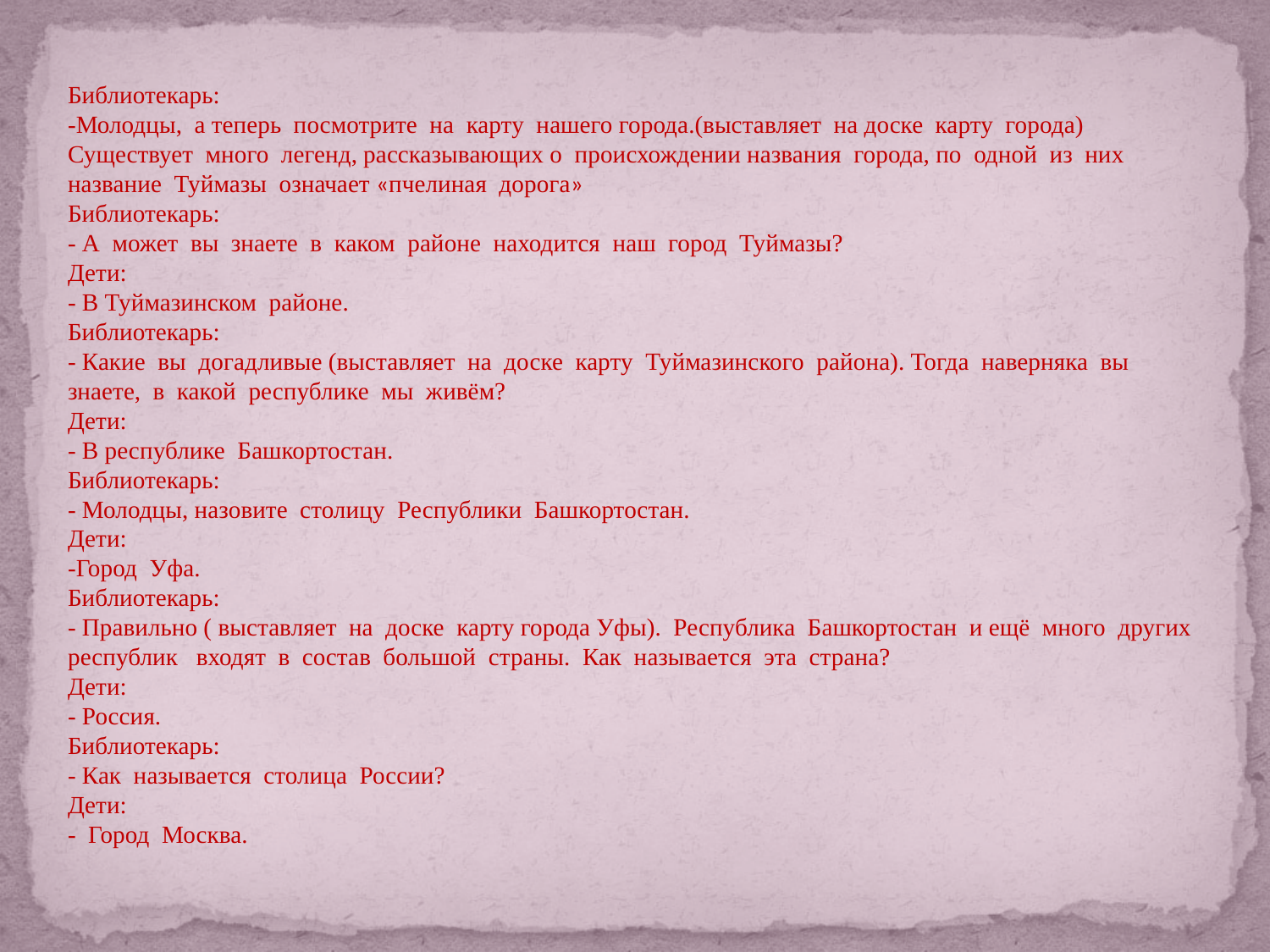

Библиотекарь:
-Молодцы,  а теперь  посмотрите  на  карту  нашего города.(выставляет  на доске  карту  города)
Существует  много  легенд, рассказывающих о  происхождении названия  города, по  одной  из  них название  Туймазы  означает «пчелиная  дорога»
Библиотекарь:
- А  может  вы  знаете  в  каком  районе  находится  наш  город  Туймазы?
Дети:
- В Туймазинском  районе.
Библиотекарь:
- Какие  вы  догадливые (выставляет  на  доске  карту  Туймазинского  района). Тогда  наверняка  вы  знаете,  в  какой  республике  мы  живём?
Дети:
- В республике  Башкортостан.
Библиотекарь:
- Молодцы, назовите  столицу  Республики  Башкортостан.
Дети:
-Город  Уфа.
Библиотекарь:
- Правильно ( выставляет  на  доске  карту города Уфы).  Республика  Башкортостан  и ещё  много  других  республик   входят  в  состав  большой  страны.  Как  называется  эта  страна?
Дети:
- Россия.
Библиотекарь:
- Как  называется  столица  России?
Дети:
-  Город  Москва.